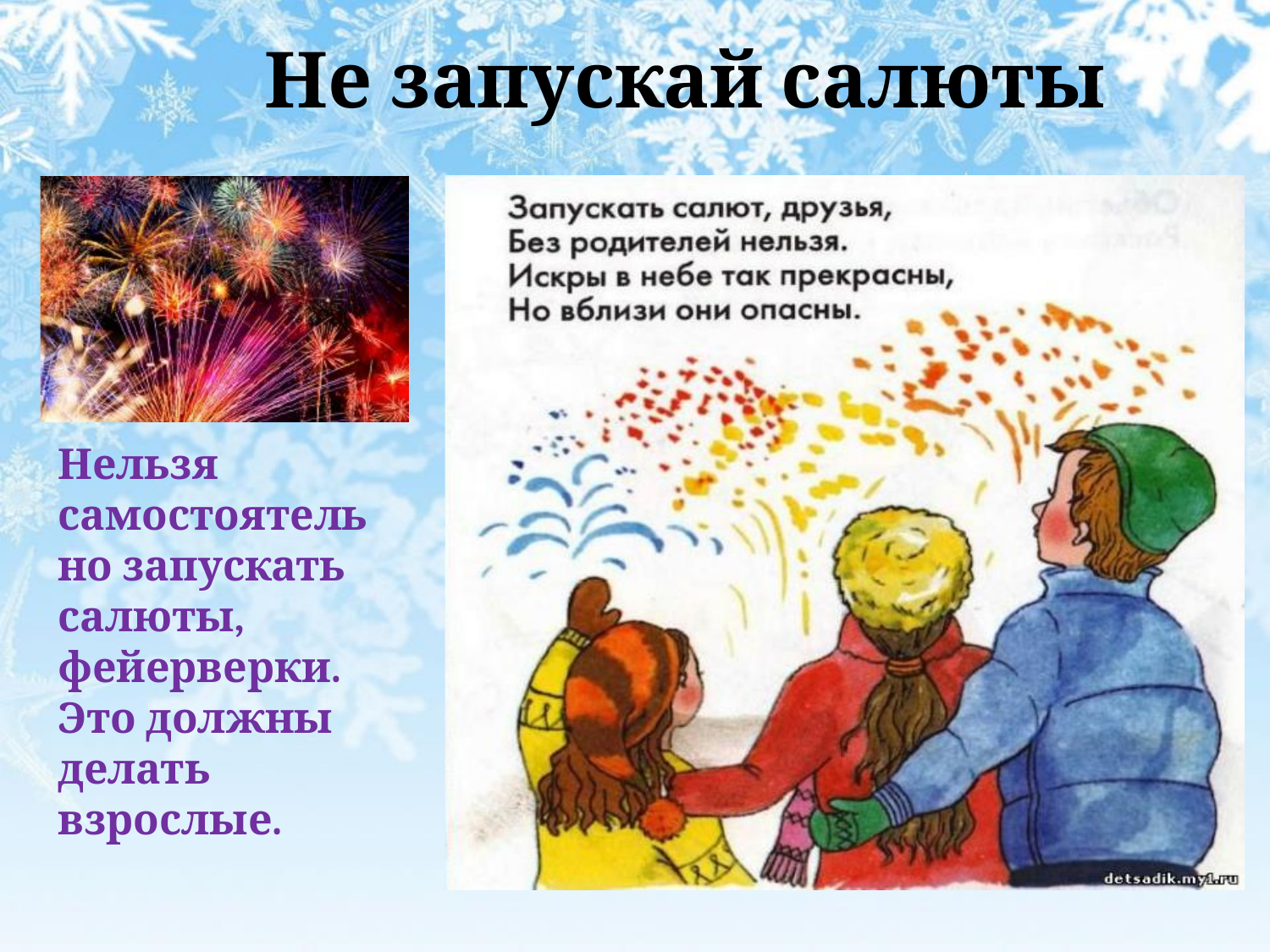

Не запускай салюты

Нельзя самостоятельно запускать салюты, фейерверки. Это должны делать взрослые.